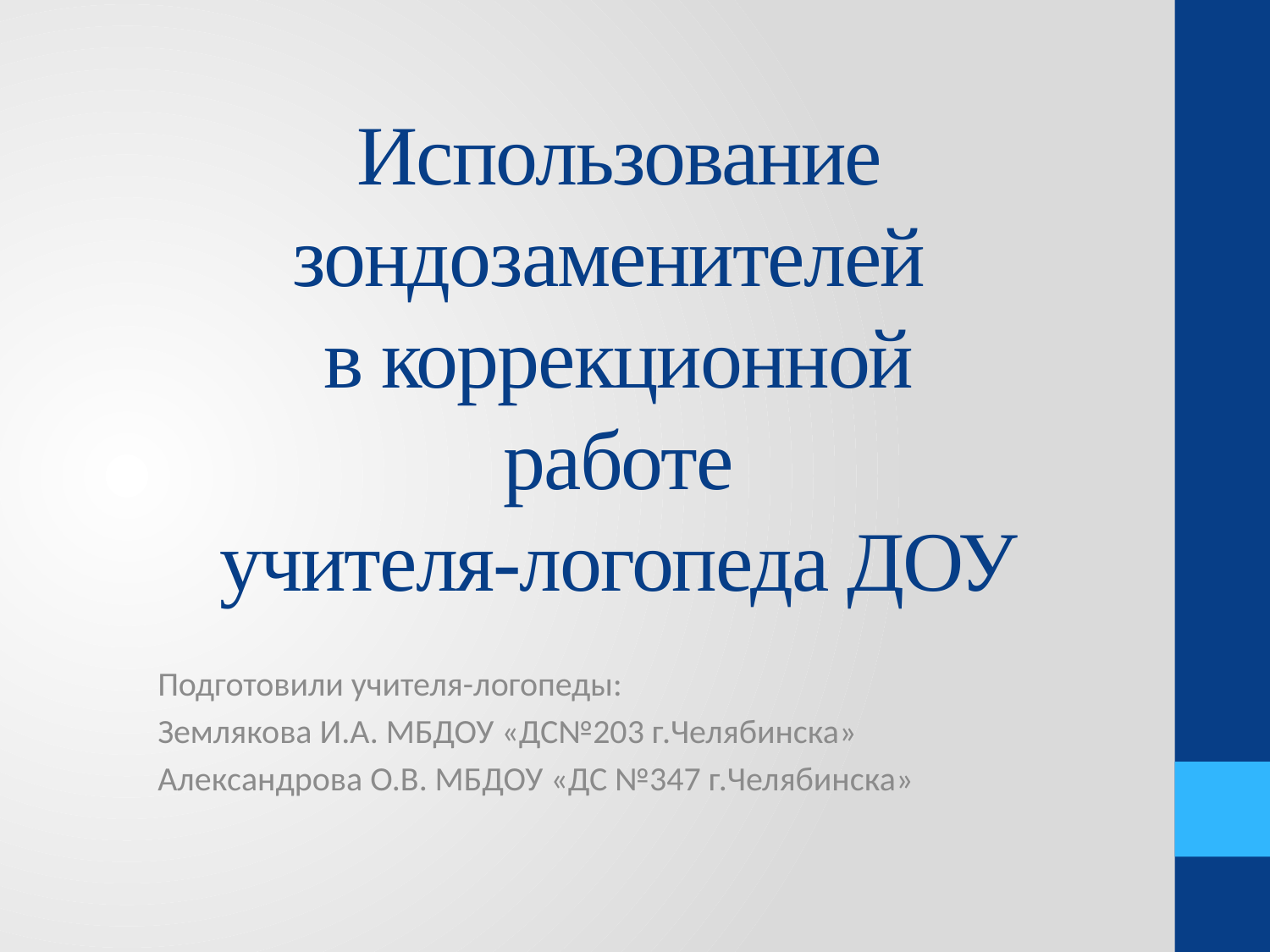

# Использование зондозаменителей в коррекционной работе учителя-логопеда ДОУ
Подготовили учителя-логопеды:
Землякова И.А. МБДОУ «ДС№203 г.Челябинска»
Александрова О.В. МБДОУ «ДС №347 г.Челябинска»